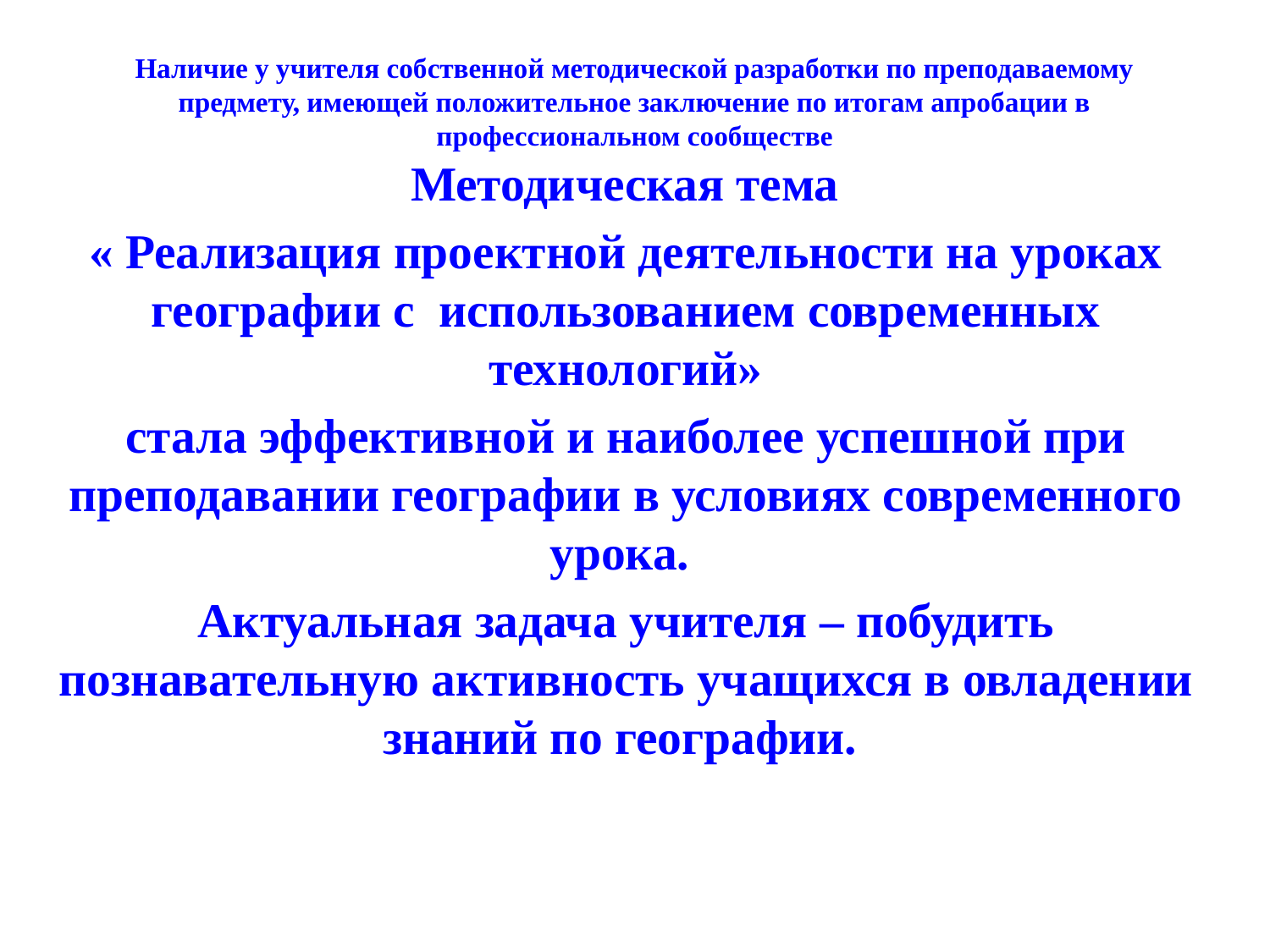

# Наличие у учителя собственной методической разработки по преподаваемому предмету, имеющей положительное заключение по итогам апробации в профессиональном сообществе
 Методическая тема
« Реализация проектной деятельности на уроках географии с  использованием современных технологий»
стала эффективной и наиболее успешной при преподавании географии в условиях современного урока.
Актуальная задача учителя – побудить познавательную активность учащихся в овладении знаний по географии.